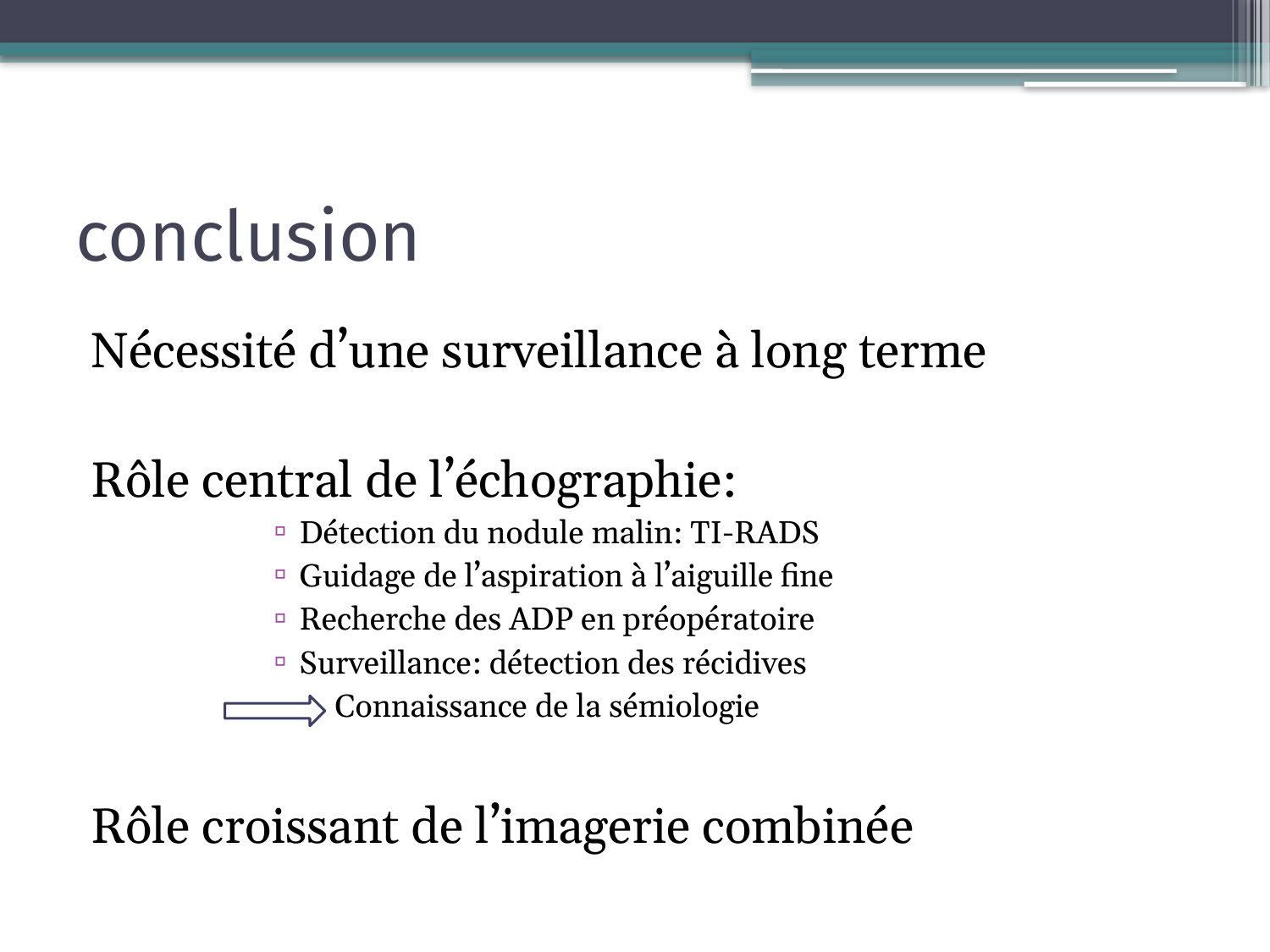

# conclusion
Nécessité d’une surveillance à long terme

Rôle central de l’échographie:
Détection du nodule malin: TI-RADS
Guidage de l’aspiration à l’aiguille fine
Recherche des ADP en préopératoire
Surveillance: détection des récidives
        Connaissance de la sémiologie

Rôle croissant de l’imagerie combinée